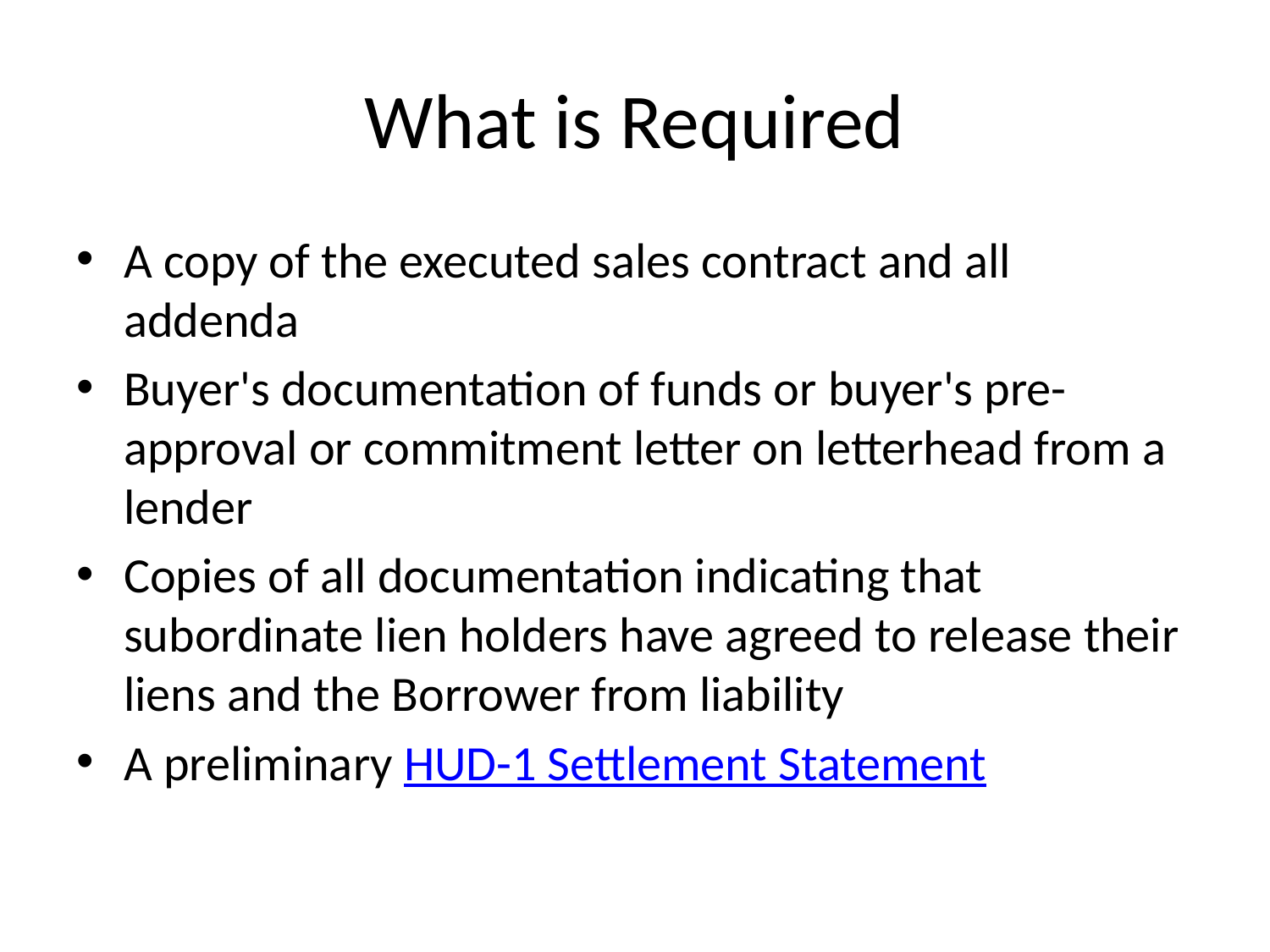

# What is Required
A copy of the executed sales contract and all addenda
Buyer's documentation of funds or buyer's pre-approval or commitment letter on letterhead from a lender
Copies of all documentation indicating that subordinate lien holders have agreed to release their liens and the Borrower from liability
A preliminary HUD-1 Settlement Statement